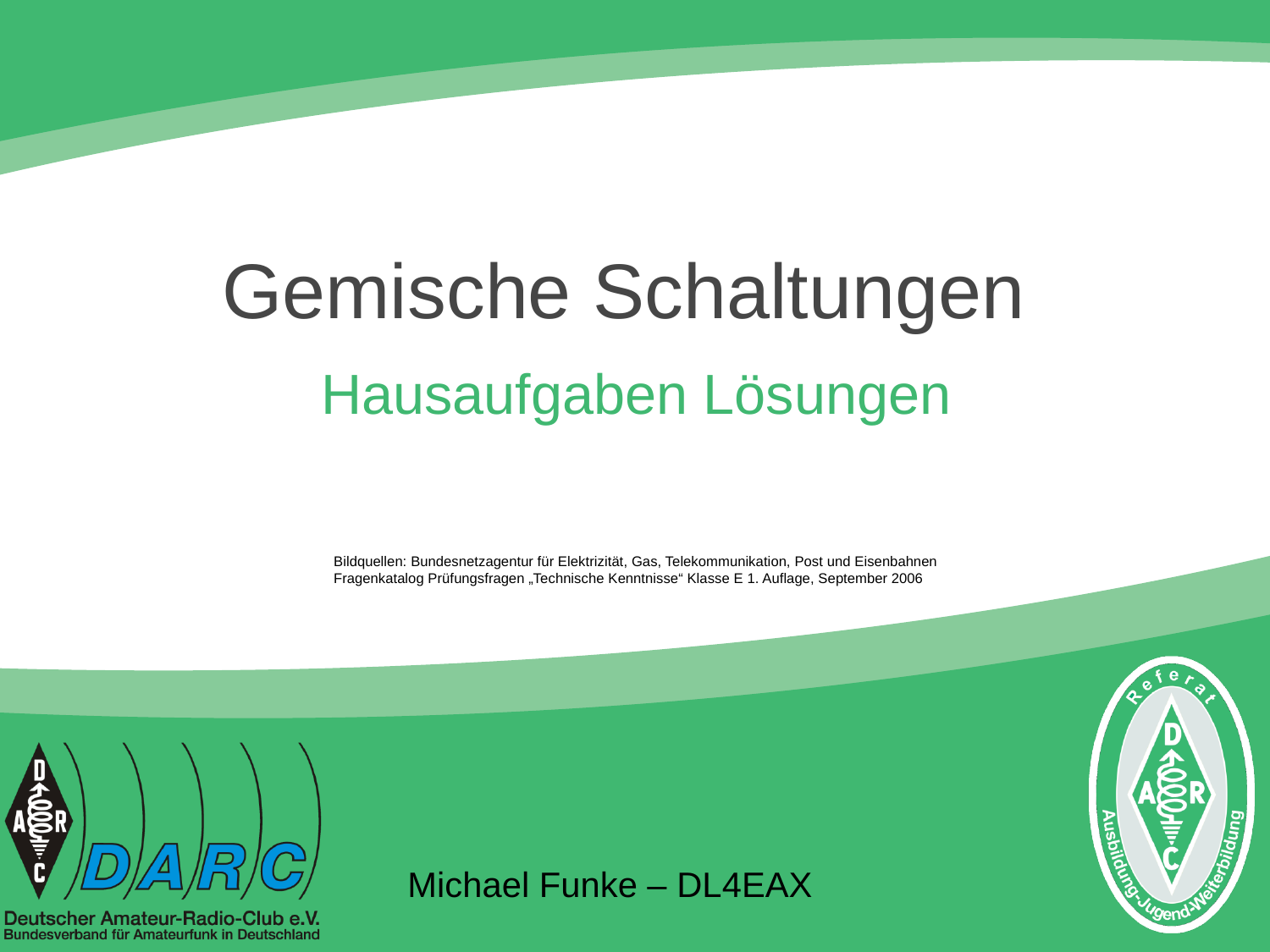

# Gemische Schaltungen
Hausaufgaben Lösungen
Bildquellen: Bundesnetzagentur für Elektrizität, Gas, Telekommunikation, Post und Eisenbahnen
Fragenkatalog Prüfungsfragen „Technische Kenntnisse“ Klasse E 1. Auflage, September 2006
Michael Funke – DL4EAX